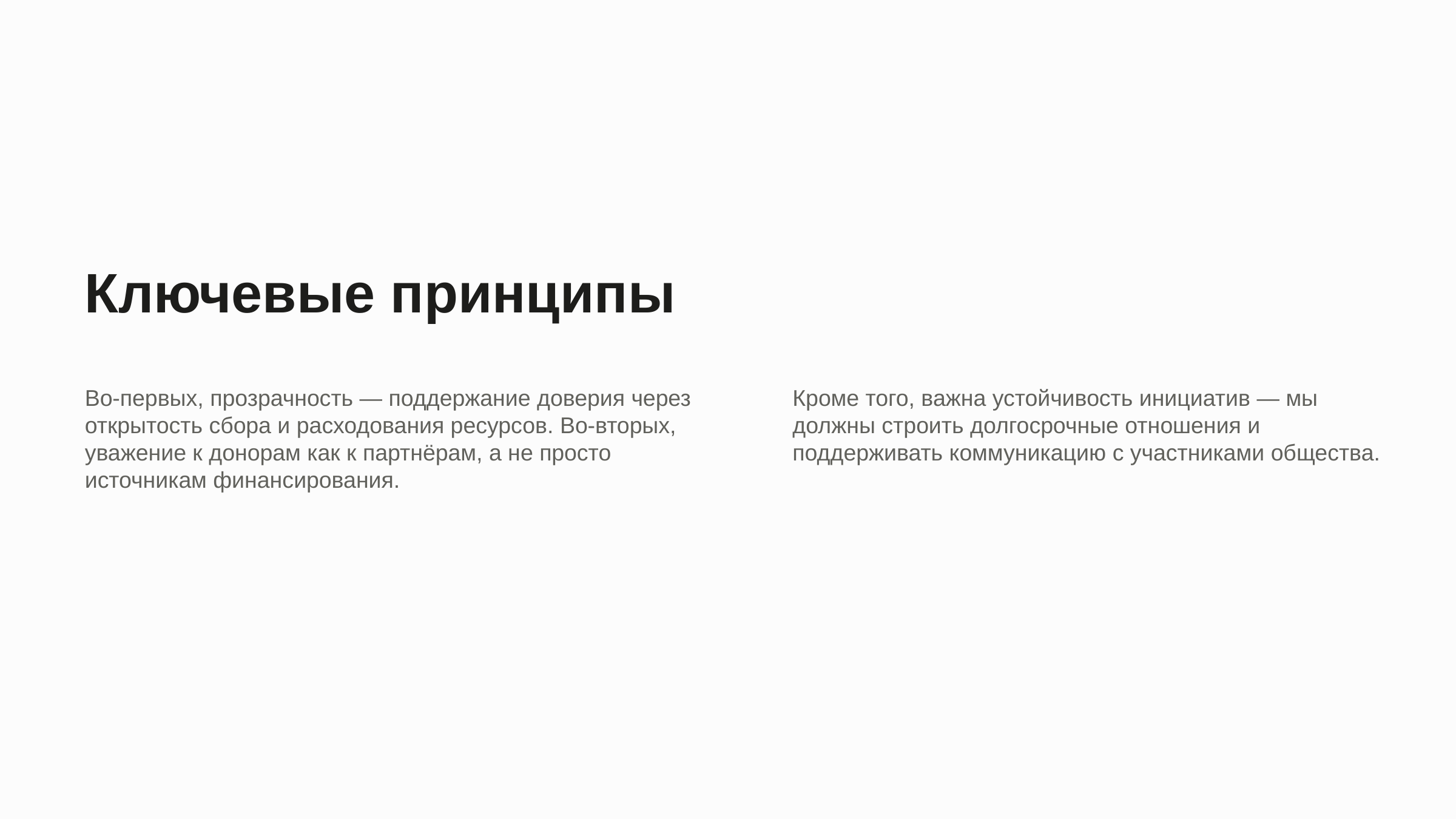

Ключевые принципы
Во-первых, прозрачность — поддержание доверия через открытость сбора и расходования ресурсов. Во-вторых, уважение к донорам как к партнёрам, а не просто источникам финансирования.
Кроме того, важна устойчивость инициатив — мы должны строить долгосрочные отношения и поддерживать коммуникацию с участниками общества.